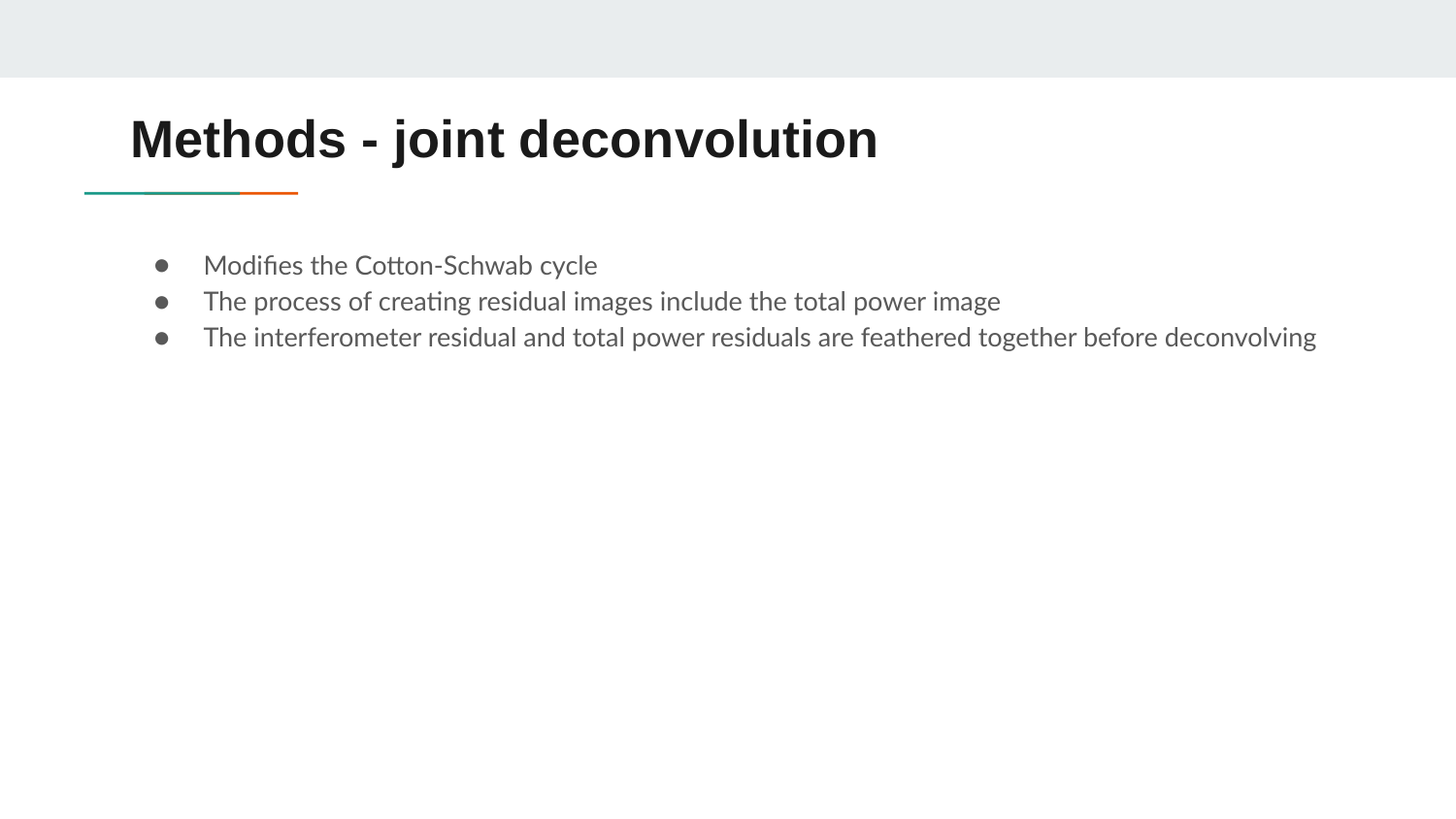

# Methods - joint deconvolution
Modifies the Cotton-Schwab cycle
The process of creating residual images include the total power image
The interferometer residual and total power residuals are feathered together before deconvolving